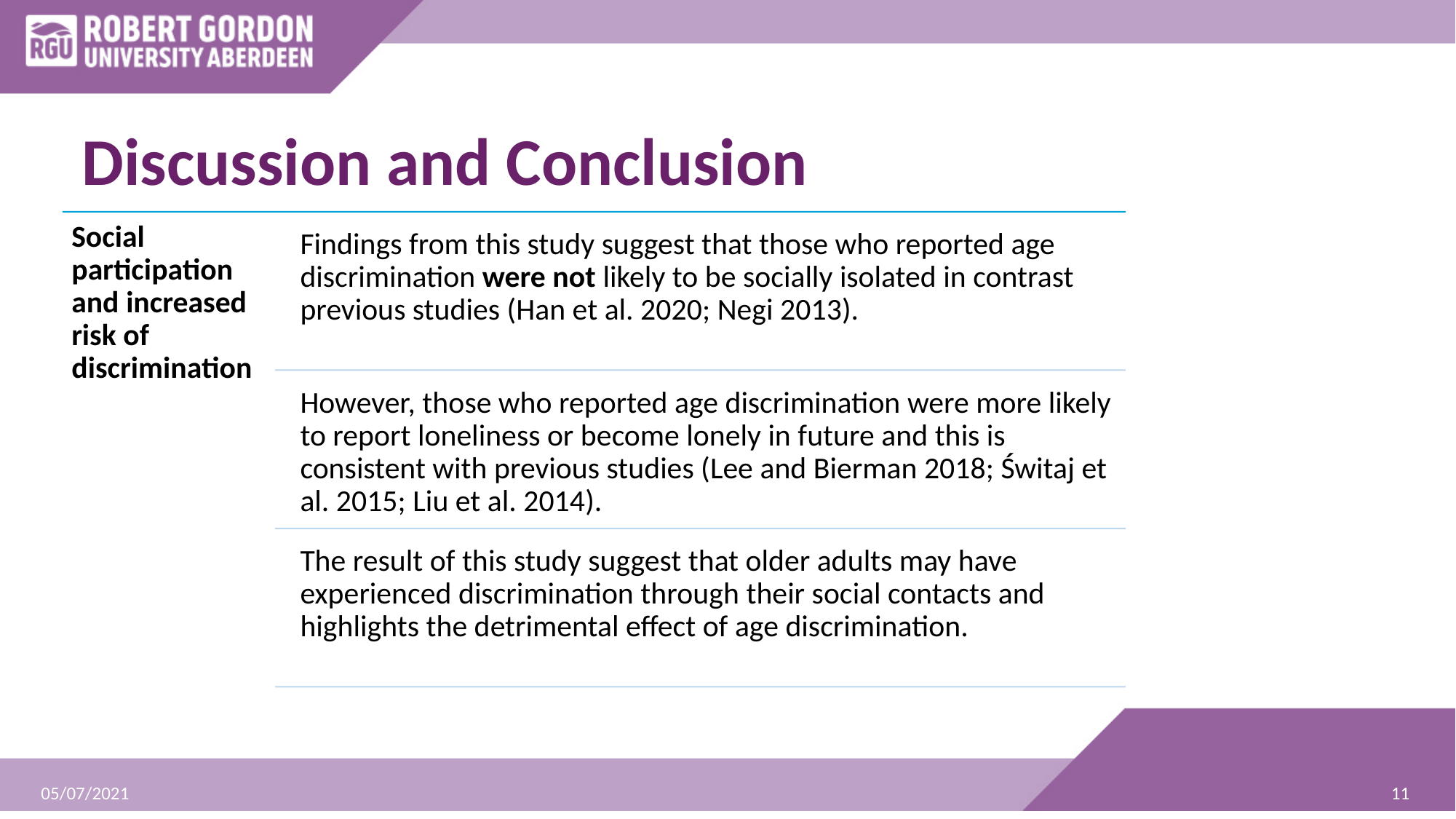

# Discussion and Conclusion
Social participation and increased risk of discrimination
Findings from this study suggest that those who reported age discrimination were not likely to be socially isolated in contrast previous studies (Han et al. 2020; Negi 2013).
However, those who reported age discrimination were more likely to report loneliness or become lonely in future and this is consistent with previous studies (Lee and Bierman 2018; Świtaj et al. 2015; Liu et al. 2014).

The result of this study suggest that older adults may have experienced discrimination through their social contacts and highlights the detrimental effect of age discrimination.
11
05/07/2021